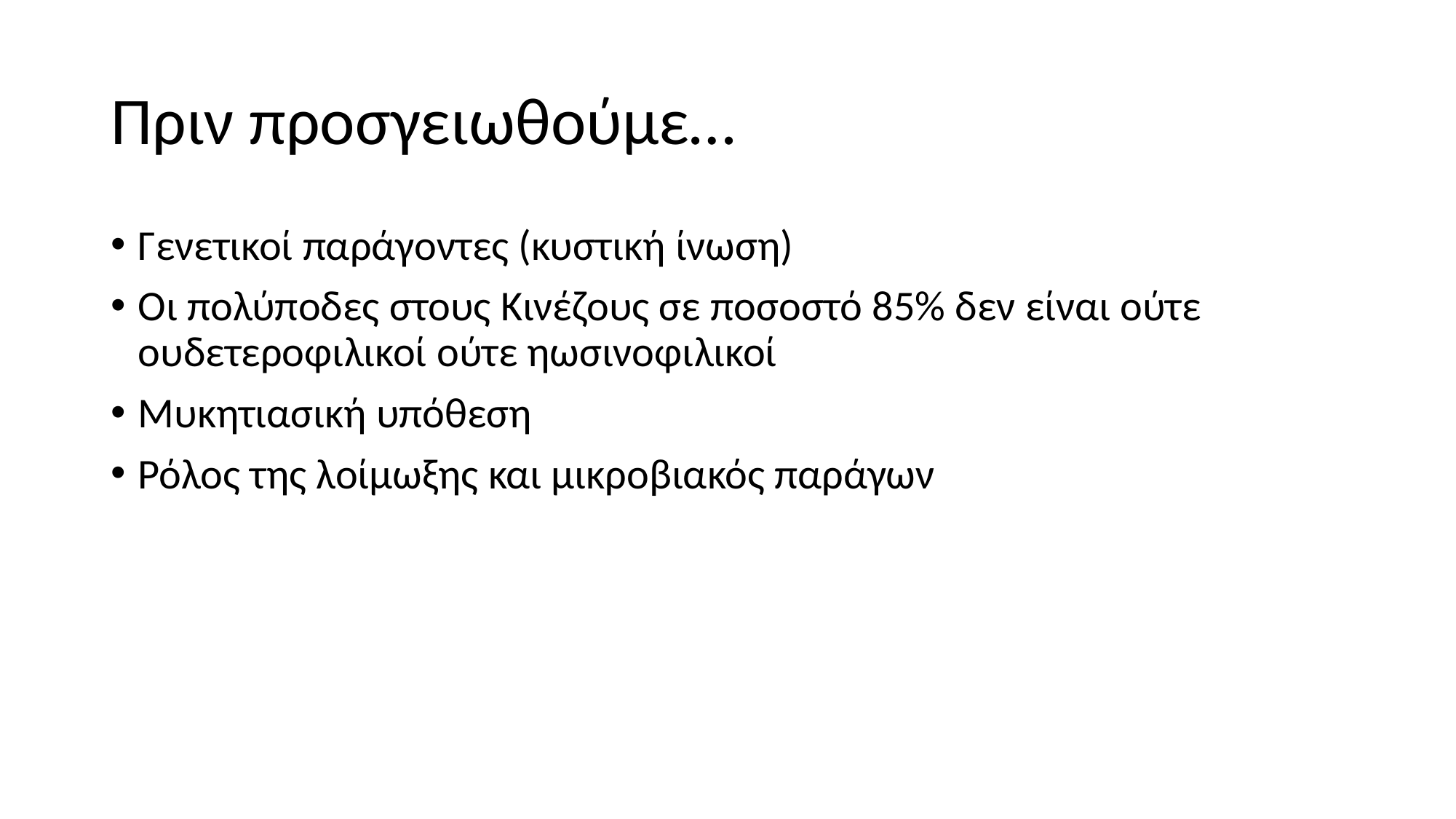

# Πριν προσγειωθούμε…
Γενετικοί παράγοντες (κυστική ίνωση)
Οι πολύποδες στους Κινέζους σε ποσοστό 85% δεν είναι ούτε ουδετεροφιλικοί ούτε ηωσινοφιλικοί
Μυκητιασική υπόθεση
Ρόλος της λοίμωξης και μικροβιακός παράγων